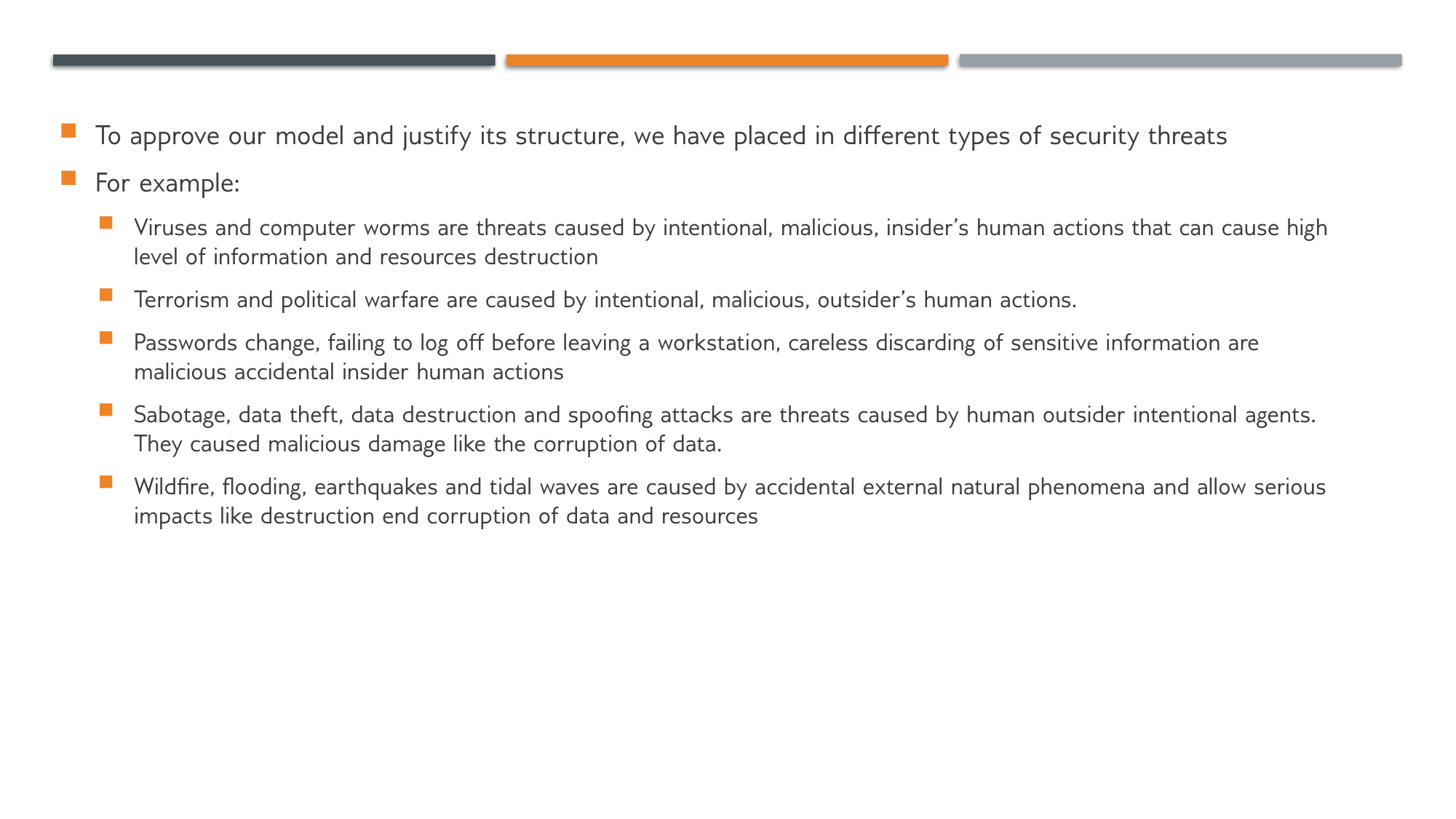

To approve our model and justify its structure, we have placed in different types of security threats
For example:
Viruses and computer worms are threats caused by intentional, malicious, insider’s human actions that can cause high level of information and resources destruction
Terrorism and political warfare are caused by intentional, malicious, outsider’s human actions.
Passwords change, failing to log off before leaving a workstation, careless discarding of sensitive information are malicious accidental insider human actions
Sabotage, data theft, data destruction and spoofing attacks are threats caused by human outsider intentional agents. They caused malicious damage like the corruption of data.
Wildfire, flooding, earthquakes and tidal waves are caused by accidental external natural phenomena and allow serious impacts like destruction end corruption of data and resources